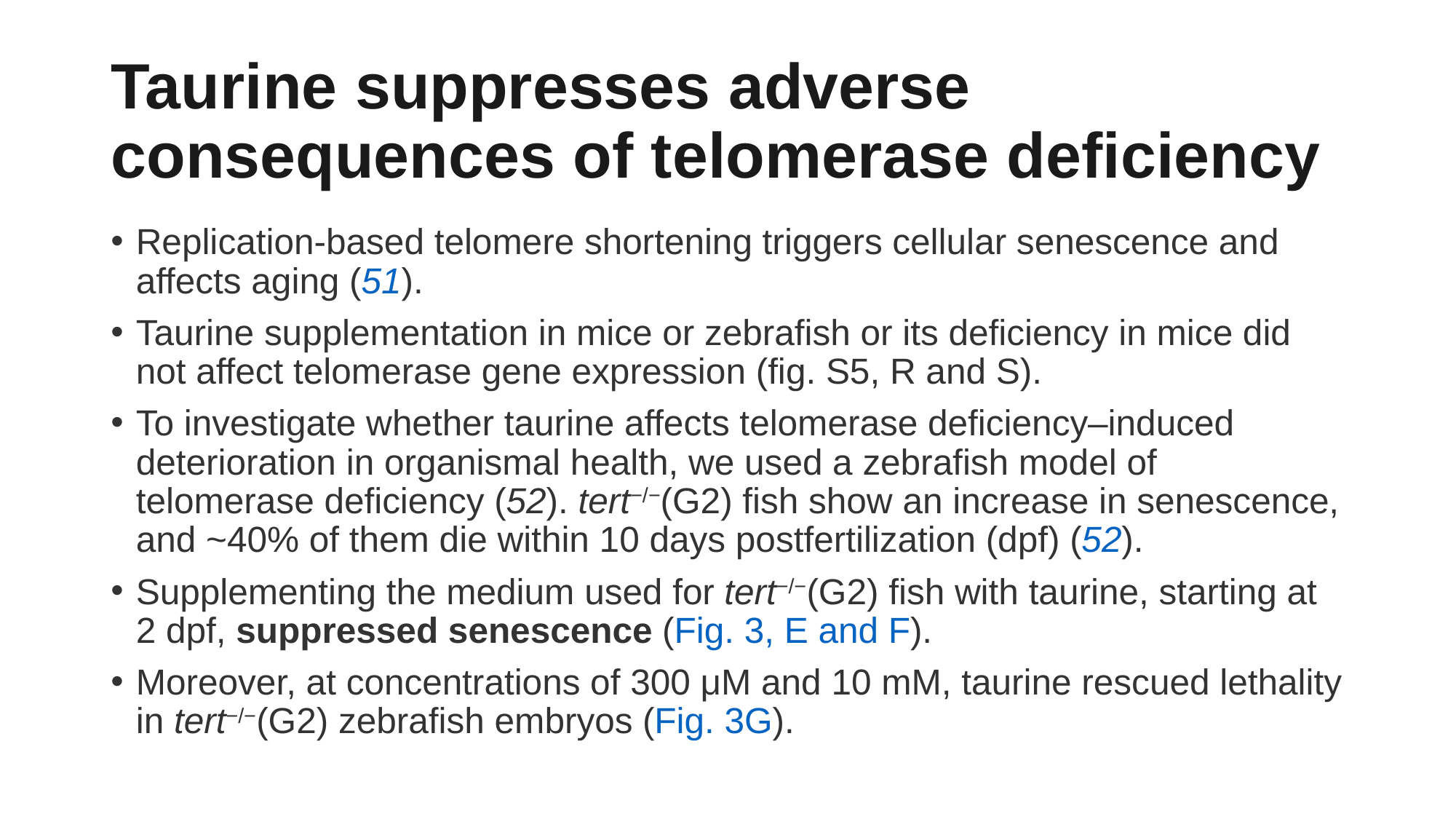

# Taurine suppresses adverse consequences of telomerase deficiency
Replication-based telomere shortening triggers cellular senescence and affects aging (51).
Taurine supplementation in mice or zebrafish or its deficiency in mice did not affect telomerase gene expression (fig. S5, R and S).
To investigate whether taurine affects telomerase deficiency–induced deterioration in organismal health, we used a zebrafish model of telomerase deficiency (52). tert−/−(G2) fish show an increase in senescence, and ~40% of them die within 10 days postfertilization (dpf) (52).
Supplementing the medium used for tert−/−(G2) fish with taurine, starting at 2 dpf, suppressed senescence (Fig. 3, E and F).
Moreover, at concentrations of 300 μM and 10 mM, taurine rescued lethality in tert−/−(G2) zebrafish embryos (Fig. 3G).